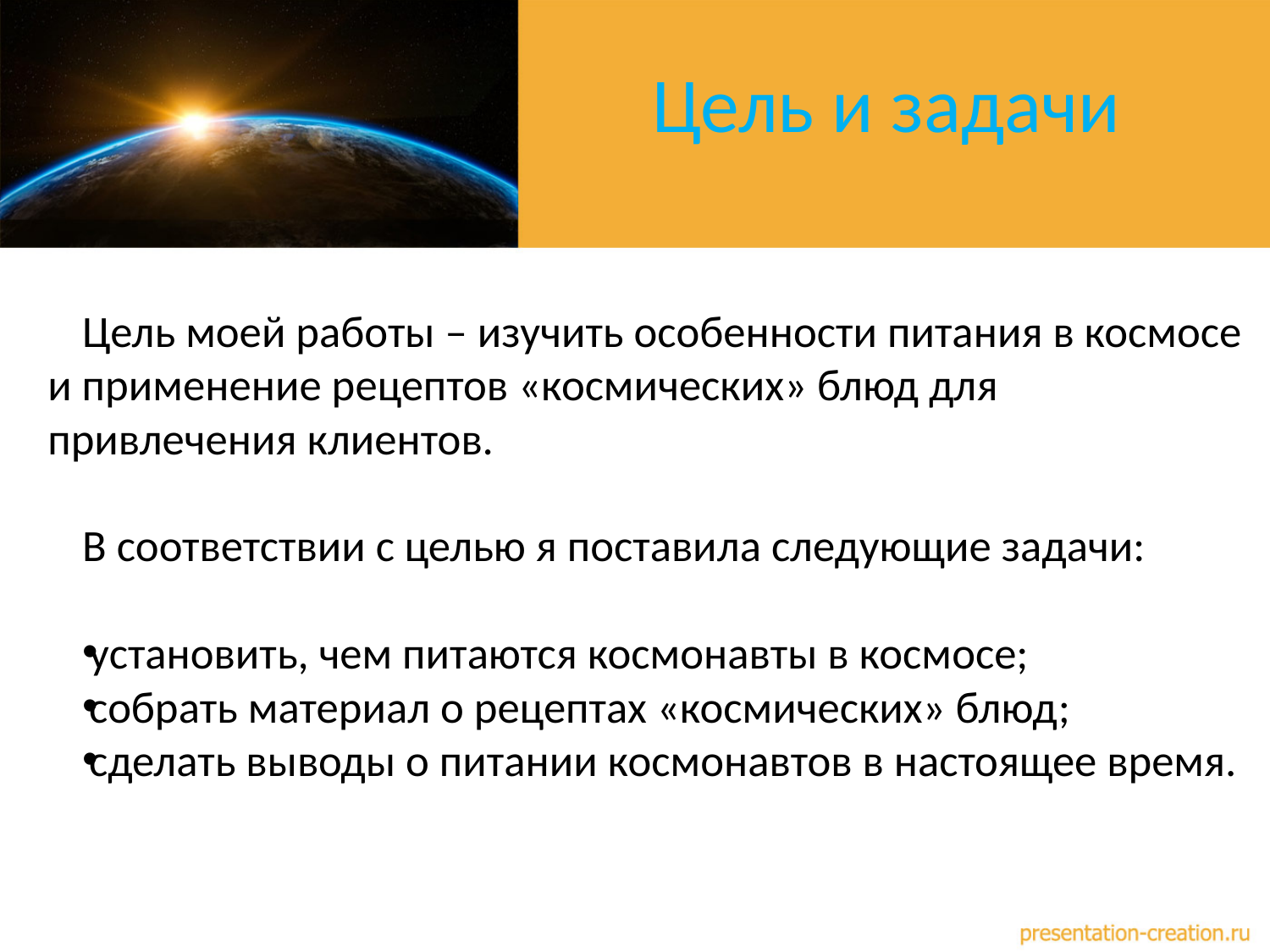

# Цель и задачи
Цель моей работы – изучить особенности питания в космосе и применение рецептов «космических» блюд для привлечения клиентов.

В соответствии с целью я поставила следующие задачи:

установить, чем питаются космонавты в космосе;
собрать материал о рецептах «космических» блюд;
сделать выводы о питании космонавтов в настоящее время.